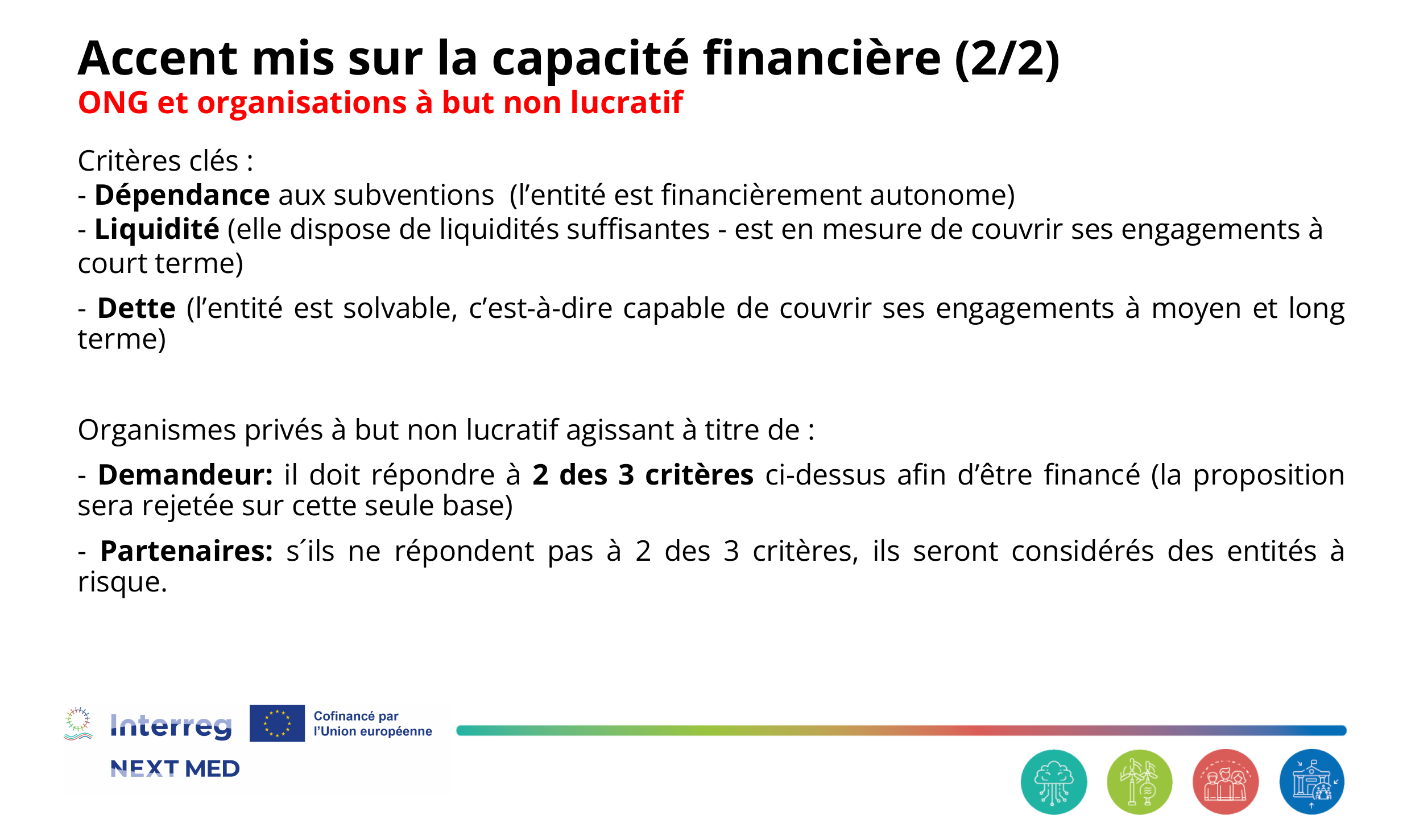

# Accent mis sur la capacité financière (2/2)
ONG et organisations à but non lucratif
Critères clés :
- Dépendance aux subventions  (l’entité est financièrement autonome)
- Liquidité (elle dispose de liquidités suffisantes - est en mesure de couvrir ses engagements à court terme)
- Dette (l’entité est solvable, c’est-à-dire capable de couvrir ses engagements à moyen et long terme)

Organismes privés à but non lucratif agissant à titre de :
- Demandeur: il doit répondre à 2 des 3 critères ci-dessus afin d’être financé (la proposition sera rejetée sur cette seule base)
- Partenaires: s´ils ne répondent pas à 2 des 3 critères, ils seront considérés des entités à risque.